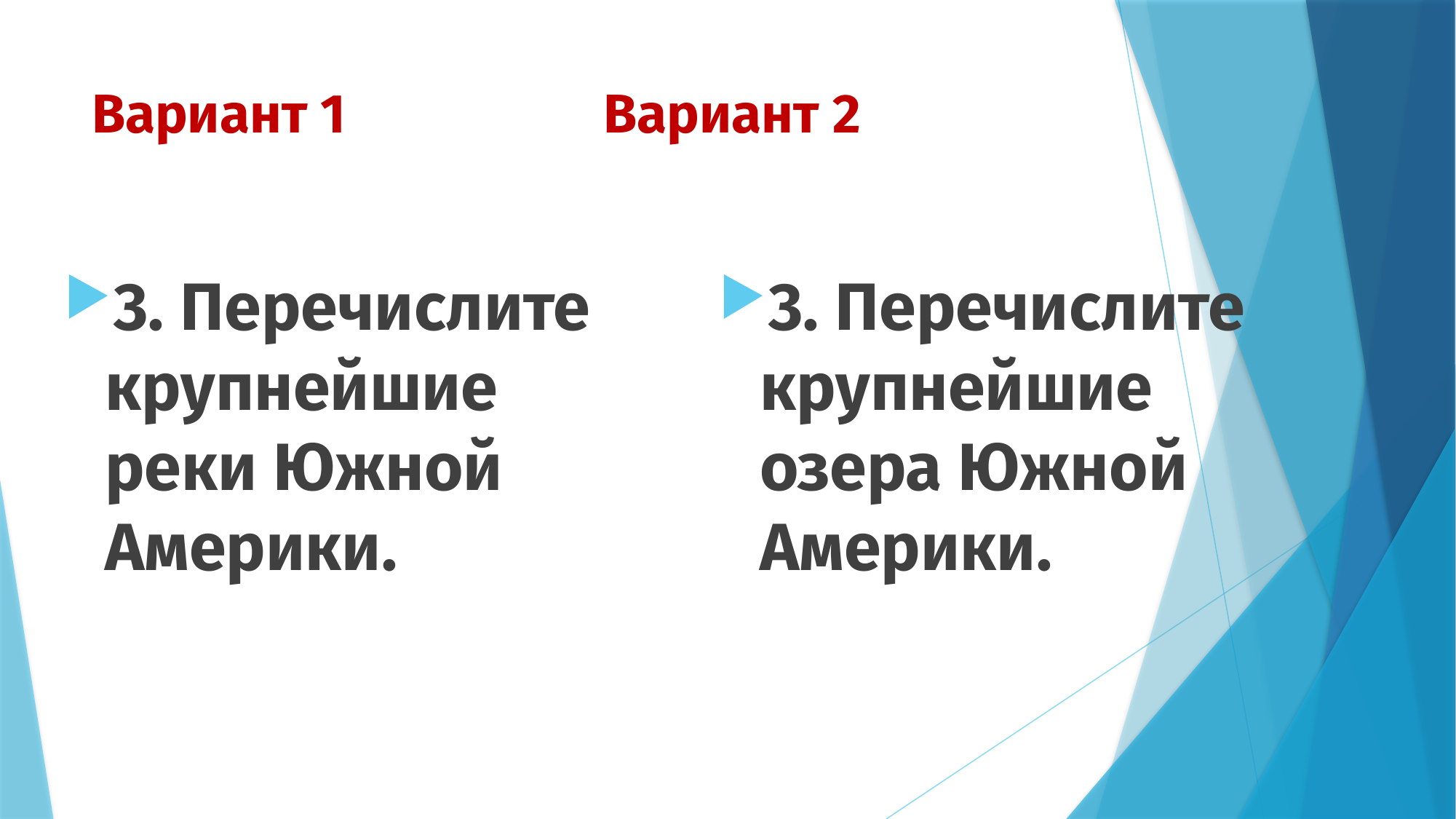

# Вариант 1                    Вариант 2
3. Перечислите крупнейшие реки Южной Америки.
3. Перечислите крупнейшие озера Южной Америки.